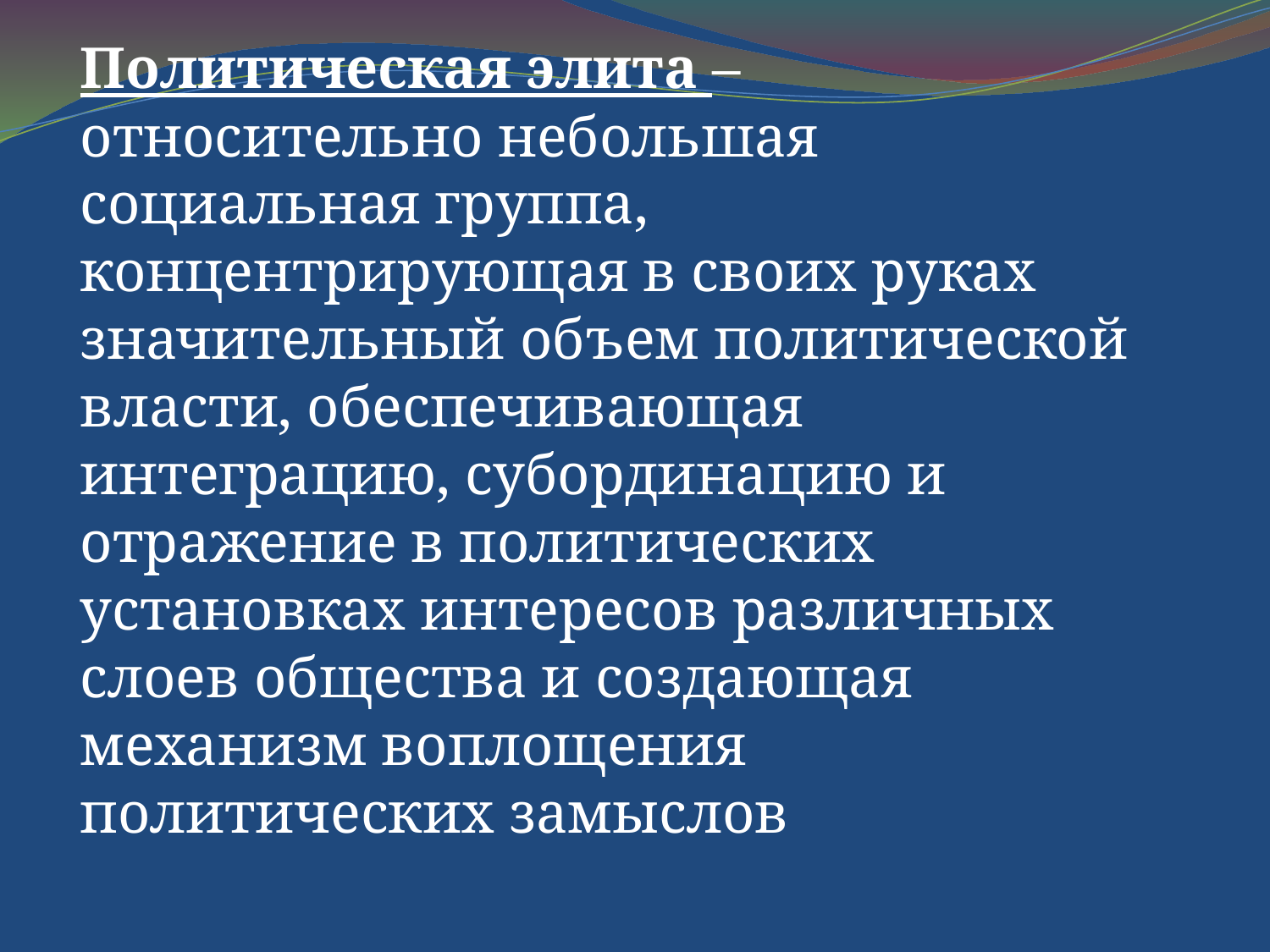

Политическая элита – относительно небольшая социальная группа, концентрирующая в своих руках значительный объем политической власти, обеспечивающая интеграцию, субординацию и отражение в политических установках интересов различных слоев общества и создающая механизм воплощения политических замыслов